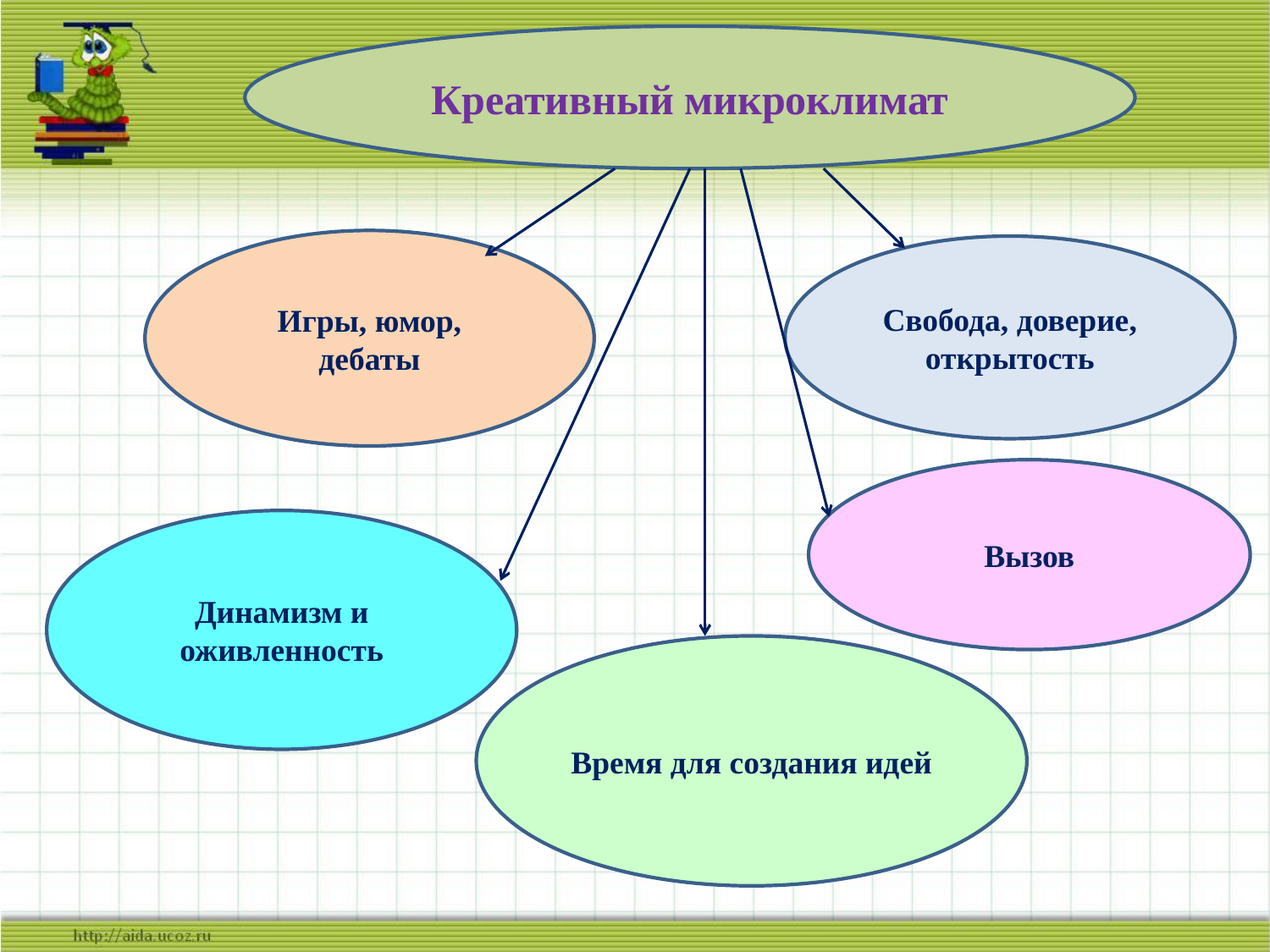

Креативный микроклимат
Игры, юмор, дебаты
Свобода, доверие, открытость
Вызов
Динамизм и оживленность
Время для создания идей